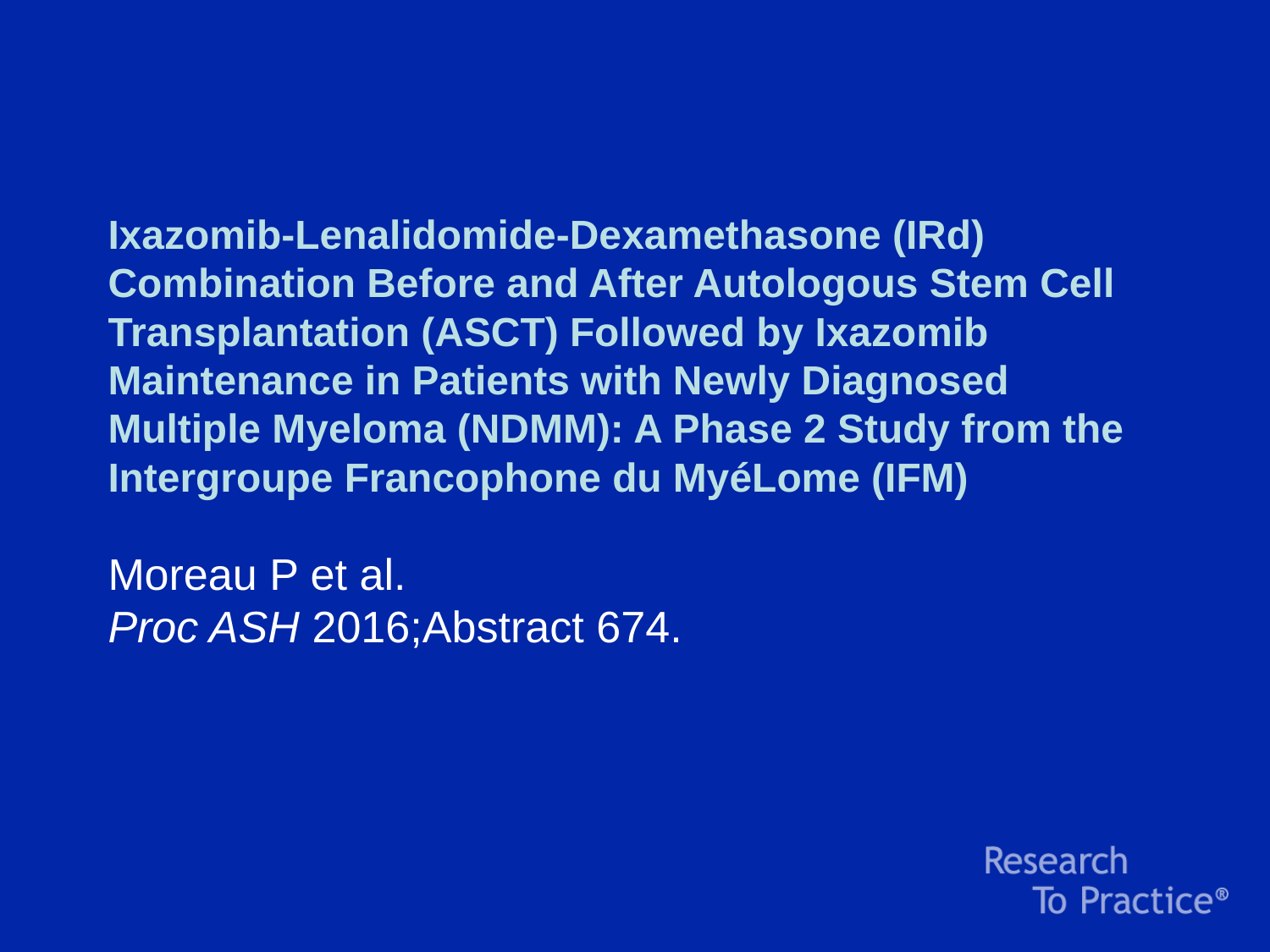

# Ixazomib-Lenalidomide-Dexamethasone (IRd) Combination Before and After Autologous Stem Cell Transplantation (ASCT) Followed by Ixazomib Maintenance in Patients with Newly Diagnosed Multiple Myeloma (NDMM): A Phase 2 Study from the Intergroupe Francophone du MyéLome (IFM)
Moreau P et al.
Proc ASH 2016;Abstract 674.